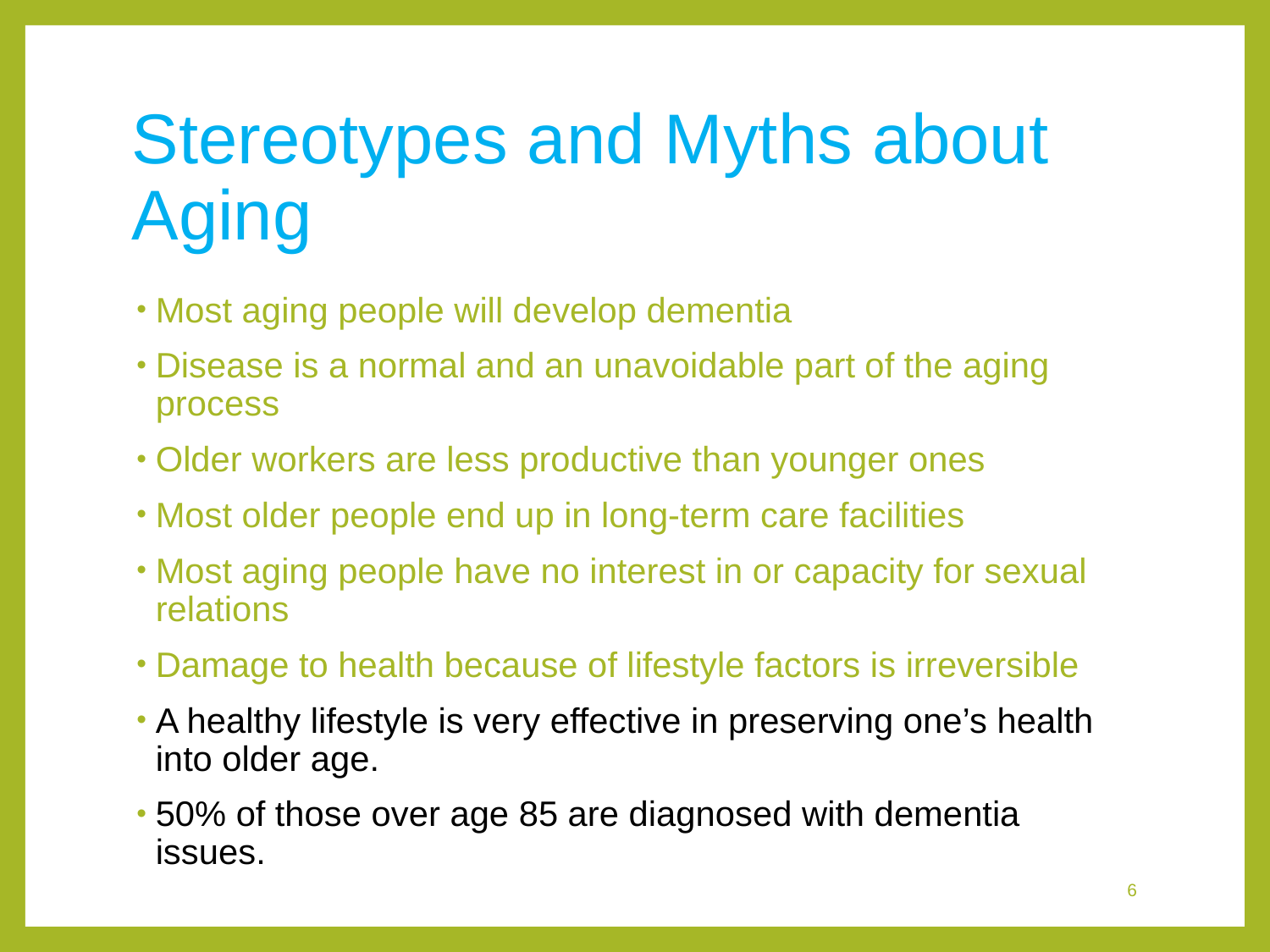

# Stereotypes and Myths about Aging
Most aging people will develop dementia
Disease is a normal and an unavoidable part of the aging process
Older workers are less productive than younger ones
Most older people end up in long-term care facilities
Most aging people have no interest in or capacity for sexual relations
Damage to health because of lifestyle factors is irreversible
A healthy lifestyle is very effective in preserving one’s health into older age.
50% of those over age 85 are diagnosed with dementia issues.

 6